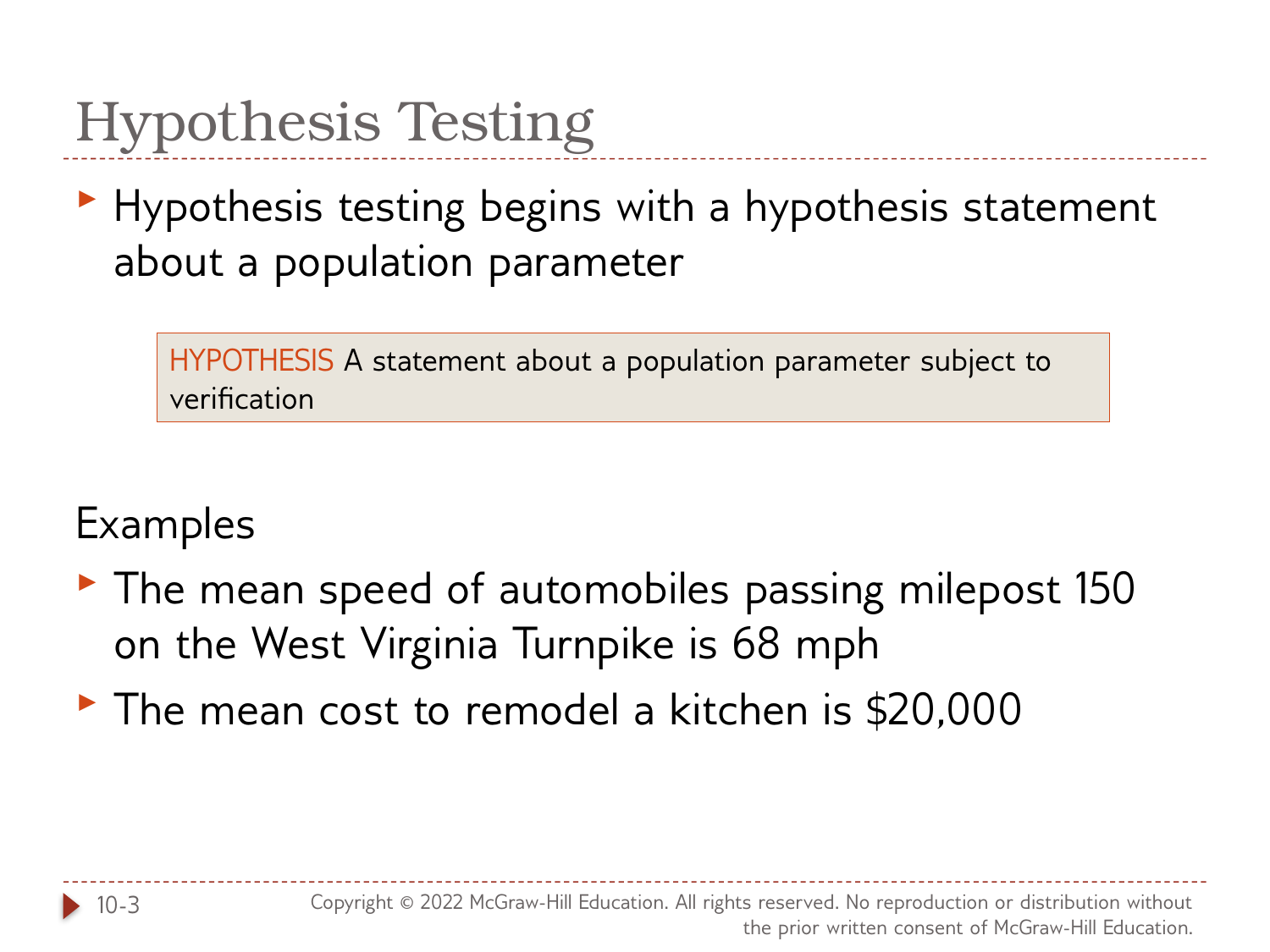

# Hypothesis Testing
Hypothesis testing begins with a hypothesis statement about a population parameter

Examples
The mean speed of automobiles passing milepost 150 on the West Virginia Turnpike is 68 mph
The mean cost to remodel a kitchen is $20,000
HYPOTHESIS A statement about a population parameter subject to verification
10-3
Copyright © 2022 McGraw-Hill Education. All rights reserved. No reproduction or distribution without the prior written consent of McGraw-Hill Education.